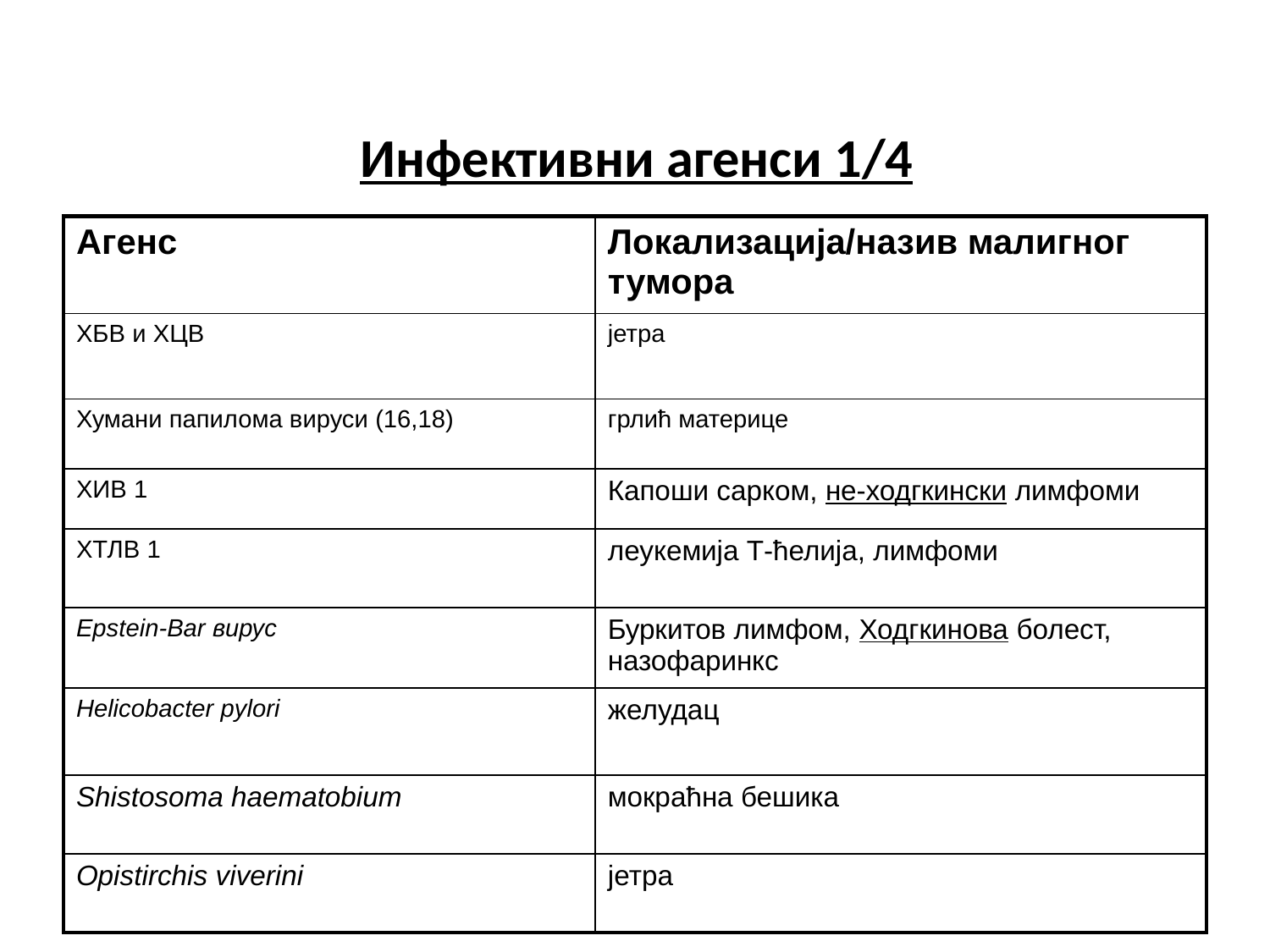

# Инфективни агенси 1/4
| Агенс | Локализација/назив малигног тумора |
| --- | --- |
| ХБВ и ХЦВ | јетра |
| Хумани папилома вируси (16,18) | грлић материце |
| ХИВ 1 | Капоши сарком, не-ходгкински лимфоми |
| ХТЛВ 1 | леукемија Т-ћелија, лимфоми |
| Epstein-Bar вирус | Буркитов лимфом, Ходгкинова болест, назофаринкс |
| Helicobacter pylori | желудац |
| Shistosoma haematobium | мокраћна бешика |
| Opistirchis viverini | јетра |